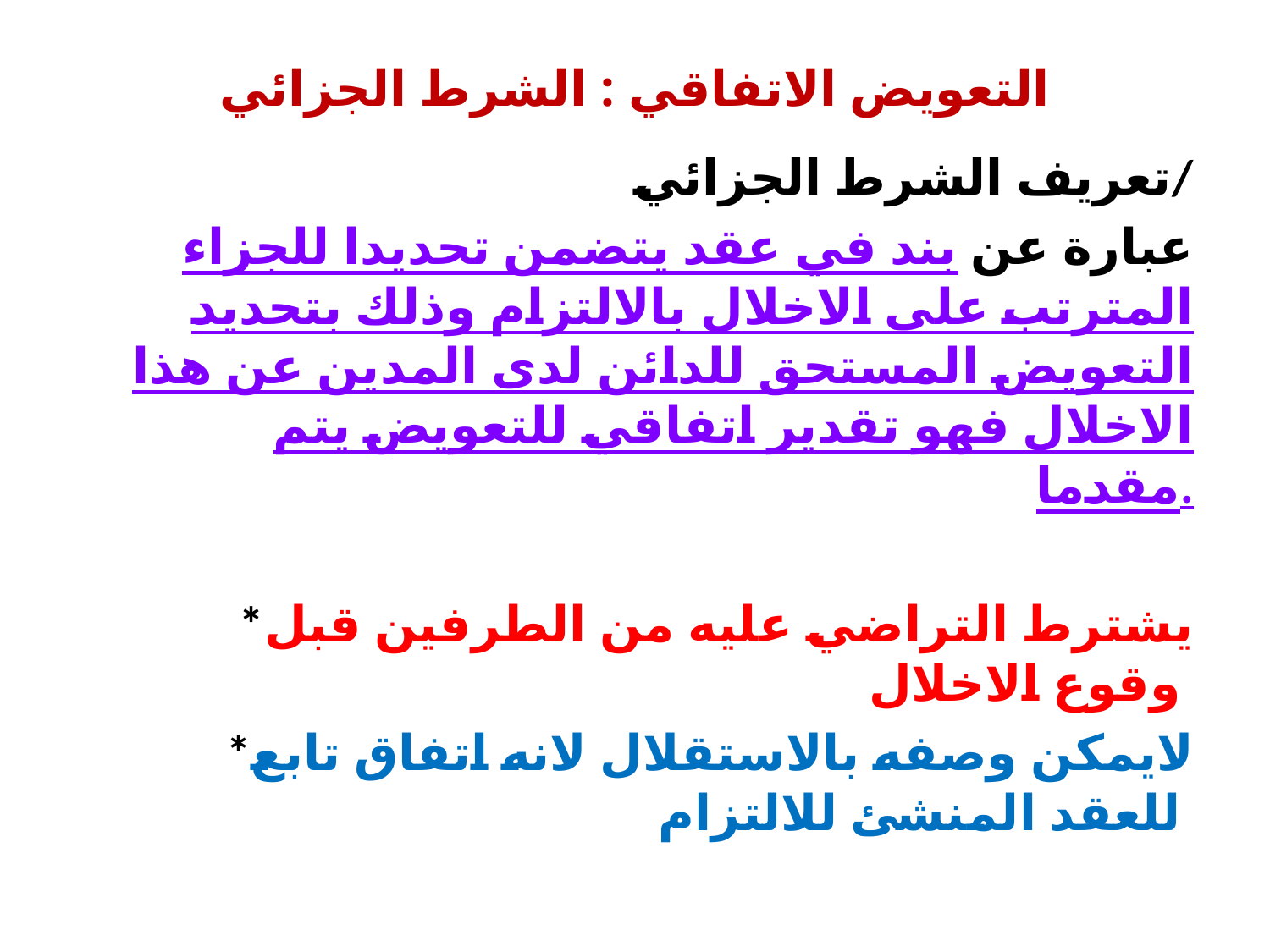

# التعويض الاتفاقي : الشرط الجزائي
 تعريف الشرط الجزائي/
عبارة عن بند في عقد يتضمن تحديدا للجزاء المترتب على الاخلال بالالتزام وذلك بتحديد التعويض المستحق للدائن لدى المدين عن هذا الاخلال فهو تقدير اتفاقي للتعويض يتم مقدما.

*يشترط التراضي عليه من الطرفين قبل وقوع الاخلال
*لايمكن وصفه بالاستقلال لانه اتفاق تابع للعقد المنشئ للالتزام